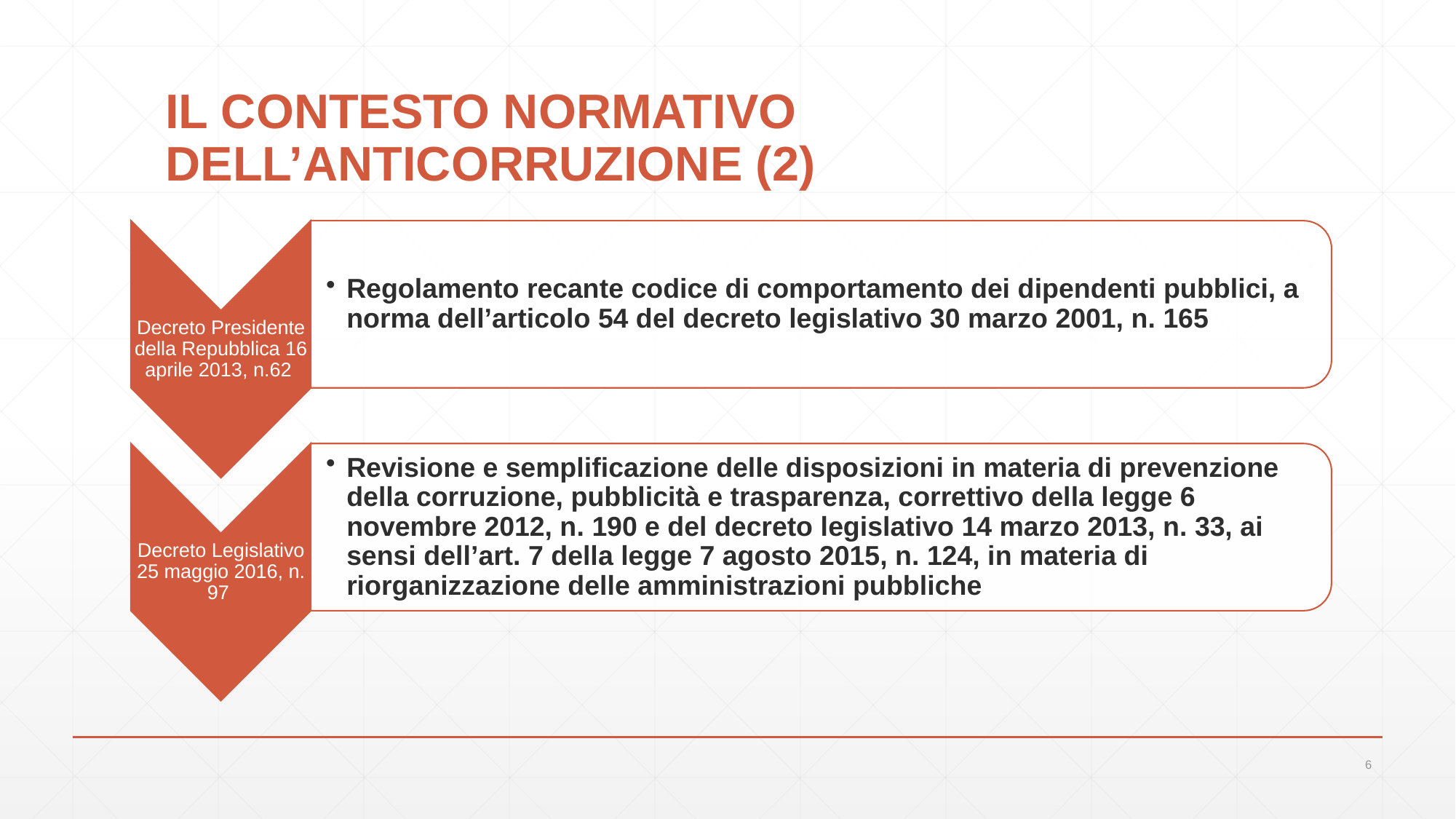

# IL CONTESTO NORMATIVO DELL’ANTICORRUZIONE (2)
Decreto Presidente della Repubblica 16 aprile 2013, n.62
Regolamento recante codice di comportamento dei dipendenti pubblici, a norma dell’articolo 54 del decreto legislativo 30 marzo 2001, n. 165
Decreto Legislativo 25 maggio 2016, n. 97
Revisione e semplificazione delle disposizioni in materia di prevenzione della corruzione, pubblicità e trasparenza, correttivo della legge 6 novembre 2012, n. 190 e del decreto legislativo 14 marzo 2013, n. 33, ai sensi dell’art. 7 della legge 7 agosto 2015, n. 124, in materia di riorganizzazione delle amministrazioni pubbliche
6